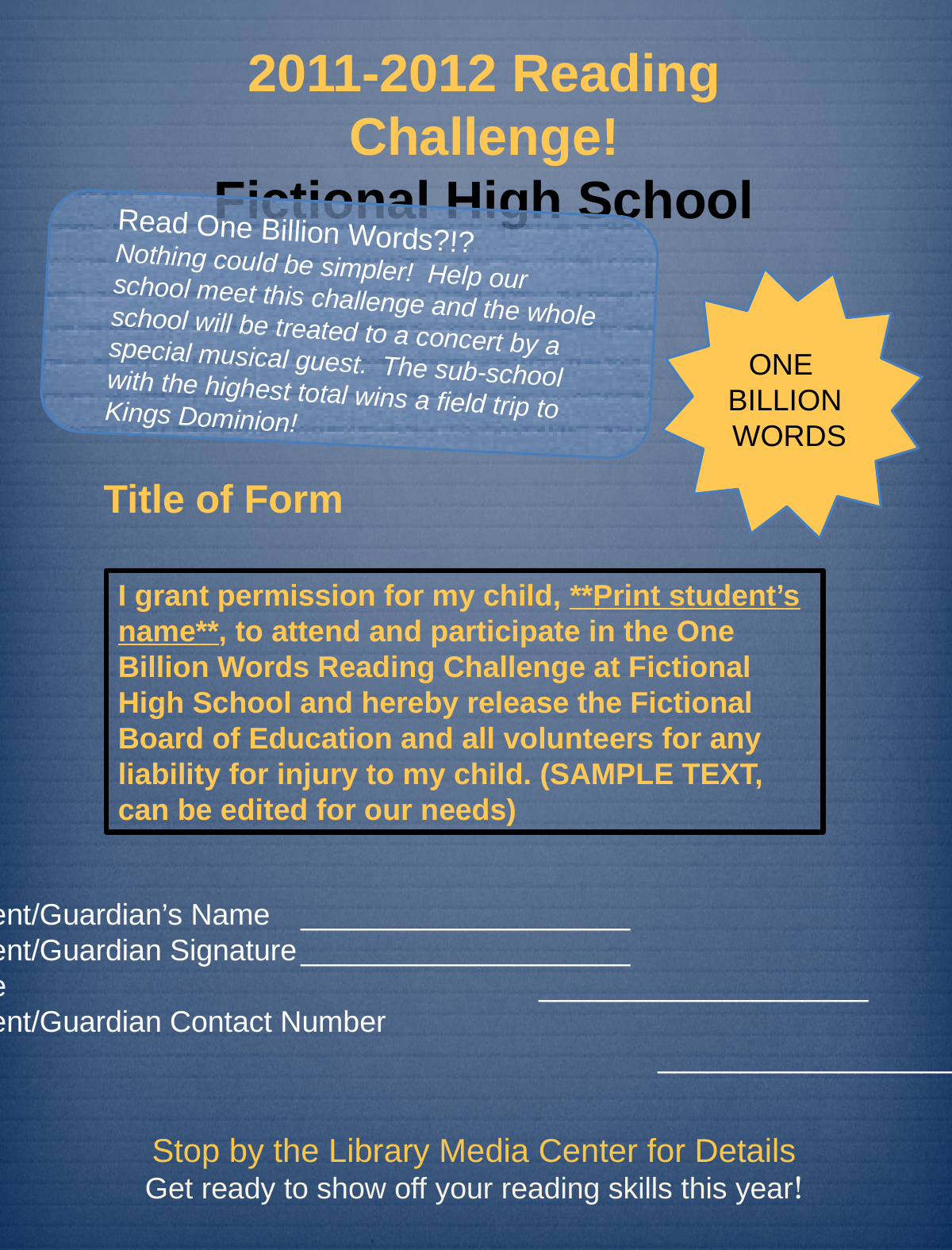

2011-2012 Reading Challenge!
Fictional High School

Read One Billion Words?!?
Nothing could be simpler!  Help our school meet this challenge and the whole school will be treated to a concert by a special musical guest.  The sub-school with the highest total wins a field trip to Kings Dominion!

ONE
BILLION
WORDS
Title of Form
I grant permission for my child, **Print student’s name**, to attend and participate in the One Billion Words Reading Challenge at Fictional High School and hereby release the Fictional Board of Education and all volunteers for any liability for injury to my child. (SAMPLE TEXT, can be edited for our needs)
Parent/Guardian’s Name	____________________
Parent/Guardian Signature	____________________
Date 					____________________
Parent/Guardian Contact Number
						____________________
Stop by the Library Media Center for Details
Get ready to show off your reading skills this year!